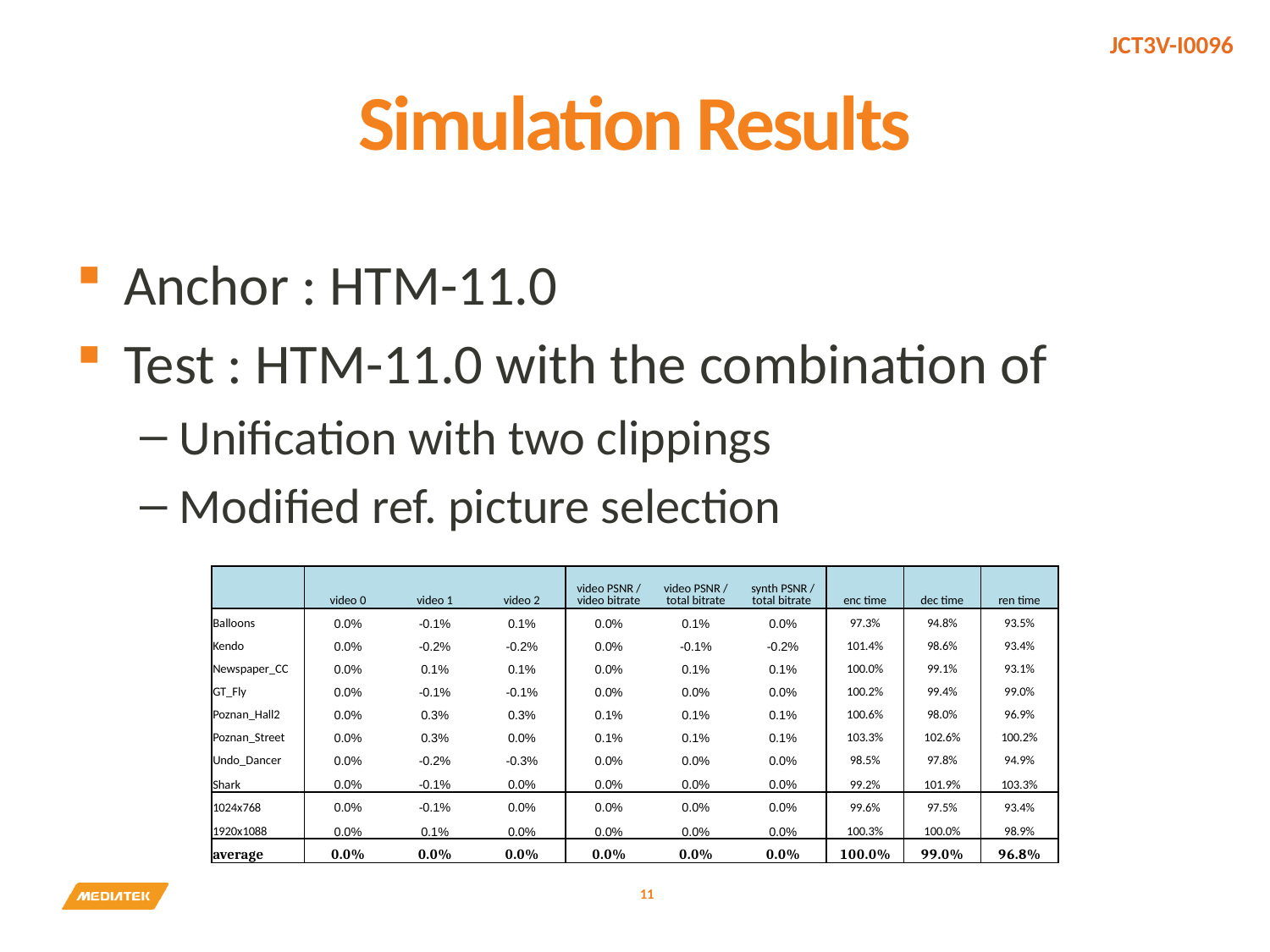

# Simulation Results
Anchor : HTM-11.0
Test : HTM-11.0 with the combination of
Unification with two clippings
Modified ref. picture selection

|  | video 0 | video 1 | video 2 | video PSNR / video bitrate | video PSNR / total bitrate | synth PSNR / total bitrate | enc time | dec time | ren time |
| --- | --- | --- | --- | --- | --- | --- | --- | --- | --- |
| Balloons | 0.0% | -0.1% | 0.1% | 0.0% | 0.1% | 0.0% | 97.3% | 94.8% | 93.5% |
| Kendo | 0.0% | -0.2% | -0.2% | 0.0% | -0.1% | -0.2% | 101.4% | 98.6% | 93.4% |
| Newspaper\_CC | 0.0% | 0.1% | 0.1% | 0.0% | 0.1% | 0.1% | 100.0% | 99.1% | 93.1% |
| GT\_Fly | 0.0% | -0.1% | -0.1% | 0.0% | 0.0% | 0.0% | 100.2% | 99.4% | 99.0% |
| Poznan\_Hall2 | 0.0% | 0.3% | 0.3% | 0.1% | 0.1% | 0.1% | 100.6% | 98.0% | 96.9% |
| Poznan\_Street | 0.0% | 0.3% | 0.0% | 0.1% | 0.1% | 0.1% | 103.3% | 102.6% | 100.2% |
| Undo\_Dancer | 0.0% | -0.2% | -0.3% | 0.0% | 0.0% | 0.0% | 98.5% | 97.8% | 94.9% |
| Shark | 0.0% | -0.1% | 0.0% | 0.0% | 0.0% | 0.0% | 99.2% | 101.9% | 103.3% |
| 1024x768 | 0.0% | -0.1% | 0.0% | 0.0% | 0.0% | 0.0% | 99.6% | 97.5% | 93.4% |
| 1920x1088 | 0.0% | 0.1% | 0.0% | 0.0% | 0.0% | 0.0% | 100.3% | 100.0% | 98.9% |
| average | 0.0% | 0.0% | 0.0% | 0.0% | 0.0% | 0.0% | 100.0% | 99.0% | 96.8% |
11